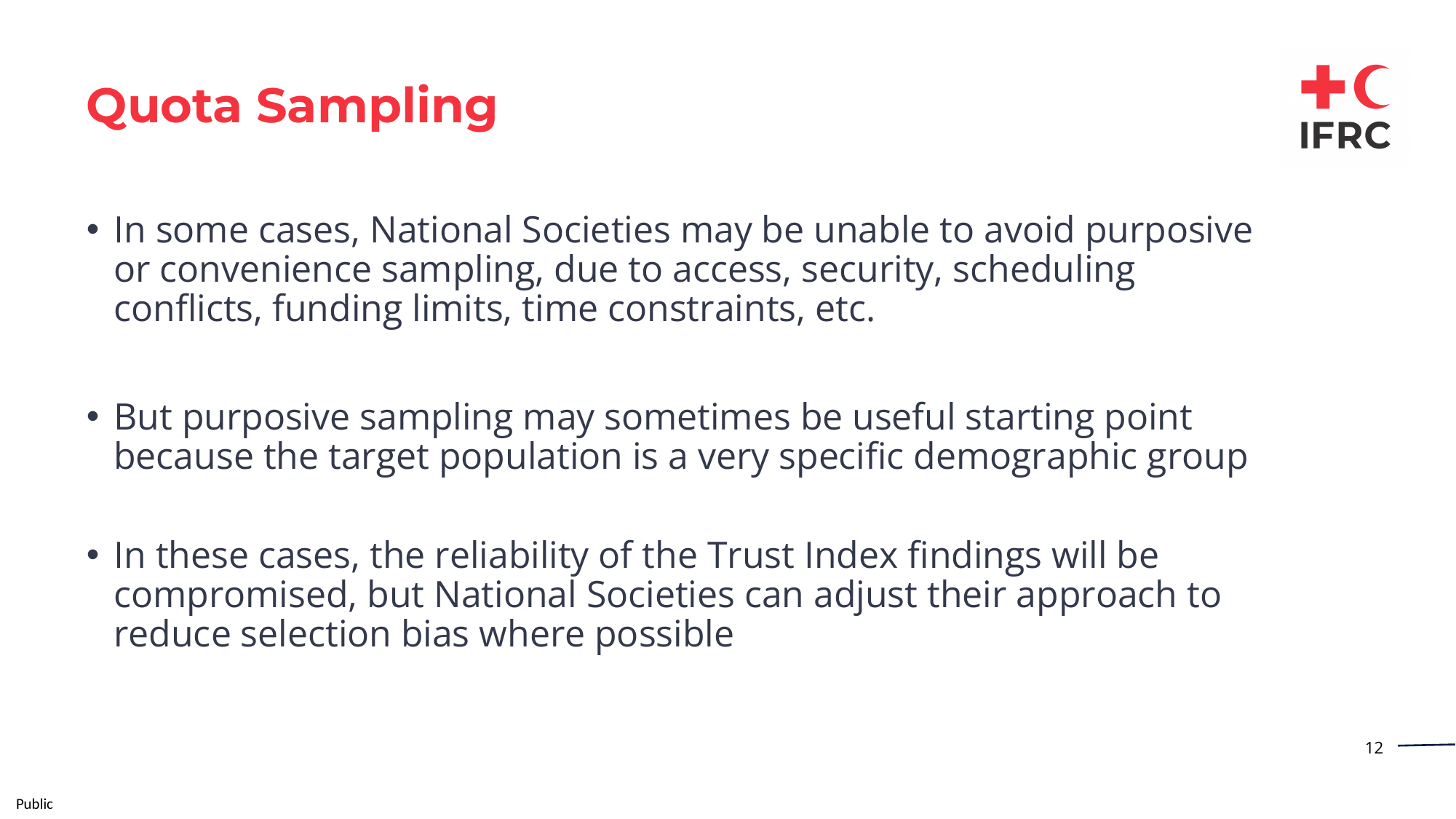

# Quota Sampling
In some cases, National Societies may be unable to avoid purposive or convenience sampling, due to access, security, scheduling conflicts, funding limits, time constraints, etc.

But purposive sampling may sometimes be useful starting point because the target population is a very specific demographic group

In these cases, the reliability of the Trust Index findings will be compromised, but National Societies can adjust their approach to reduce selection bias where possible